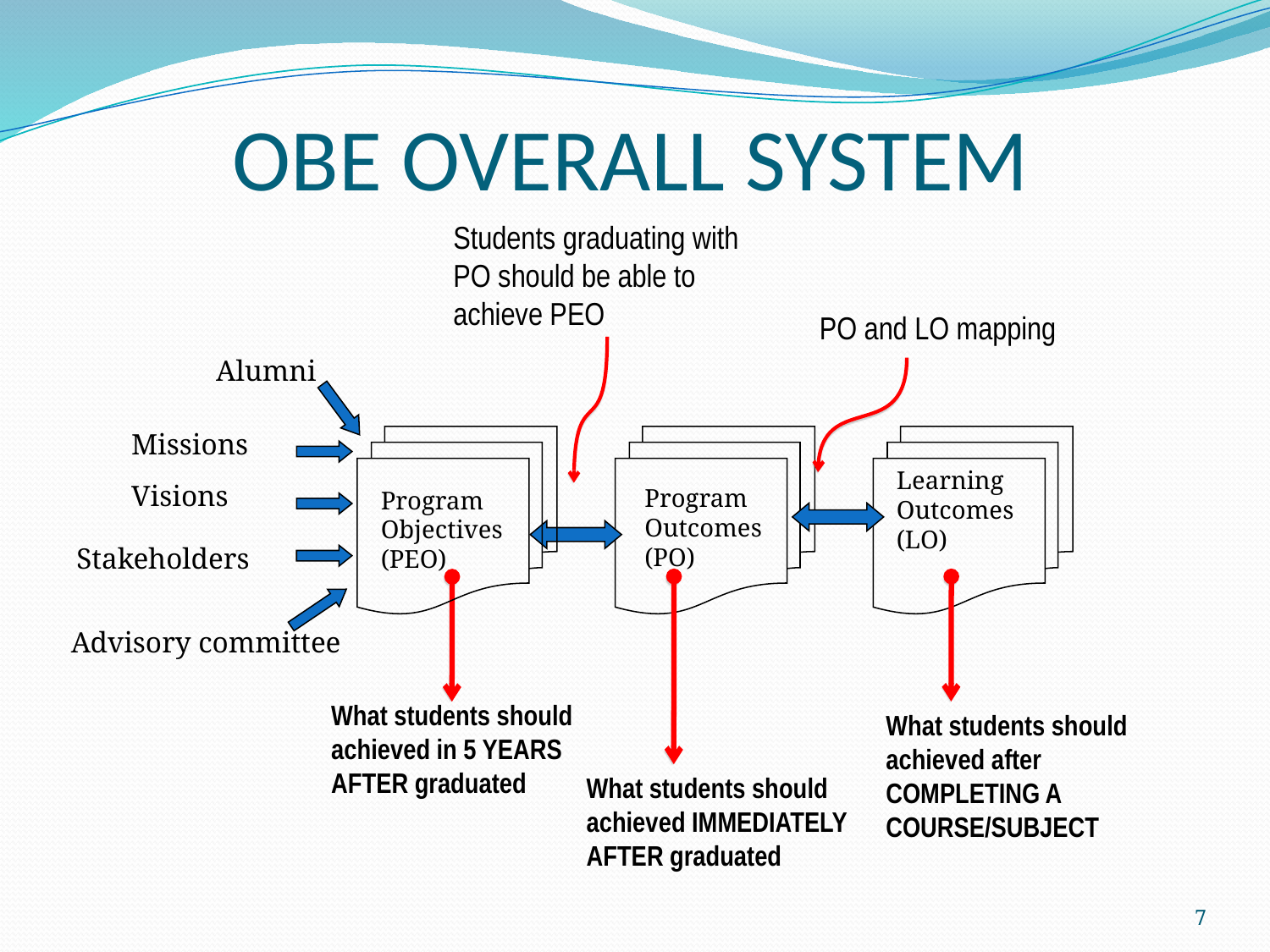

# OBE OVERALL SYSTEM
Students graduating with PO should be able to achieve PEO

PO and LO mapping
Alumni

Missions

Program Objectives (PEO)

Program
Outcomes (PO)

Learning Outcomes (LO)

Visions

Stakeholders

What students should achieved IMMEDIATELY AFTER graduated
What students should achieved after COMPLETING A COURSE/SUBJECT
What students should achieved in 5 YEARS AFTER graduated

Advisory committee
7